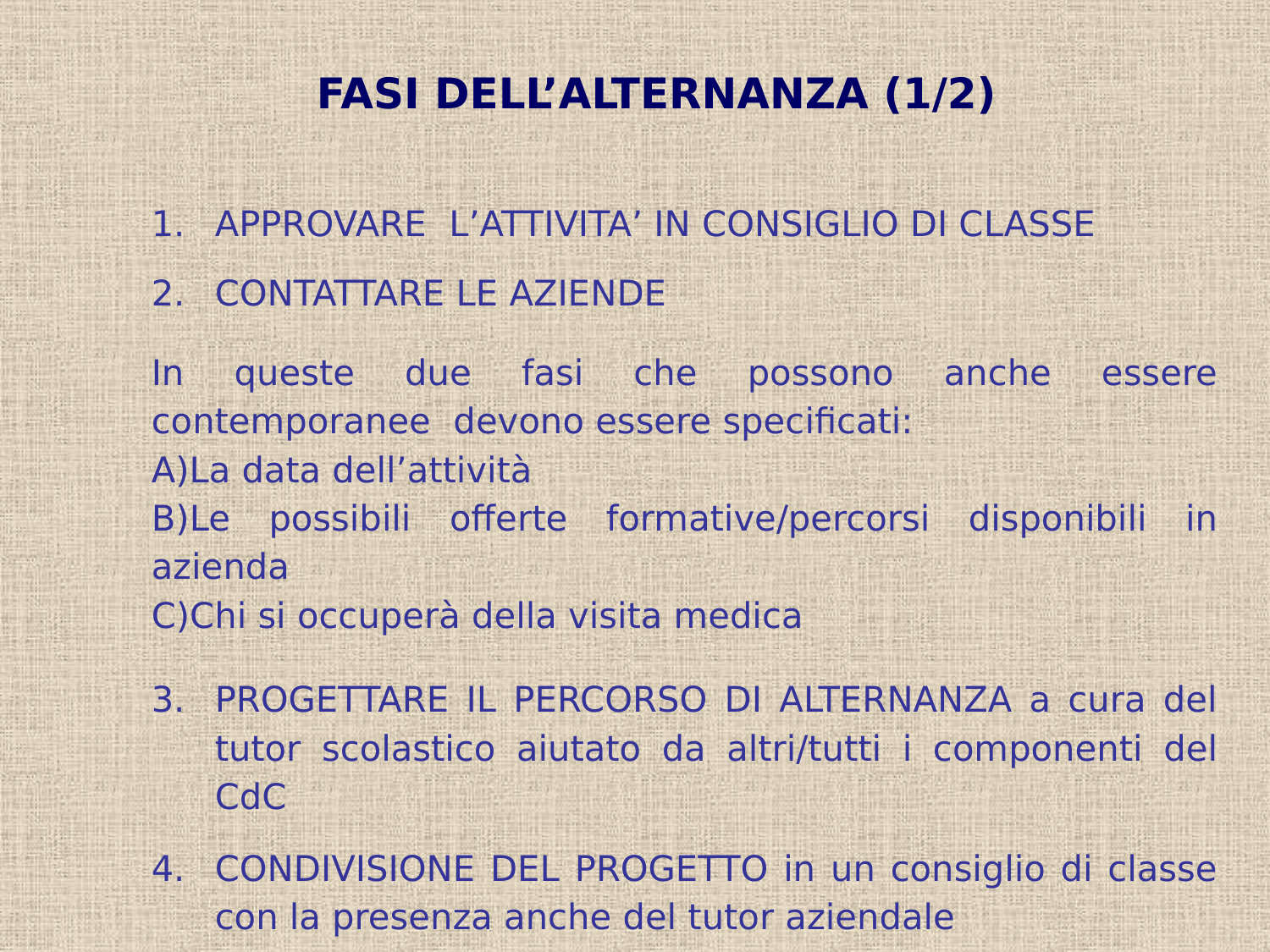

# FASI DELL’ALTERNANZA (1/2)
APPROVARE  L’ATTIVITA’ IN CONSIGLIO DI CLASSE
CONTATTARE LE AZIENDE
In queste due fasi che possono anche essere contemporanee  devono essere specificati:
La data dell’attività
Le possibili offerte formative/percorsi disponibili in azienda
Chi si occuperà della visita medica
3.	PROGETTARE IL PERCORSO DI ALTERNANZA a cura del tutor scolastico aiutato da altri/tutti i componenti del CdC
4.	CONDIVISIONE DEL PROGETTO in un consiglio di classe con la presenza anche del tutor aziendale